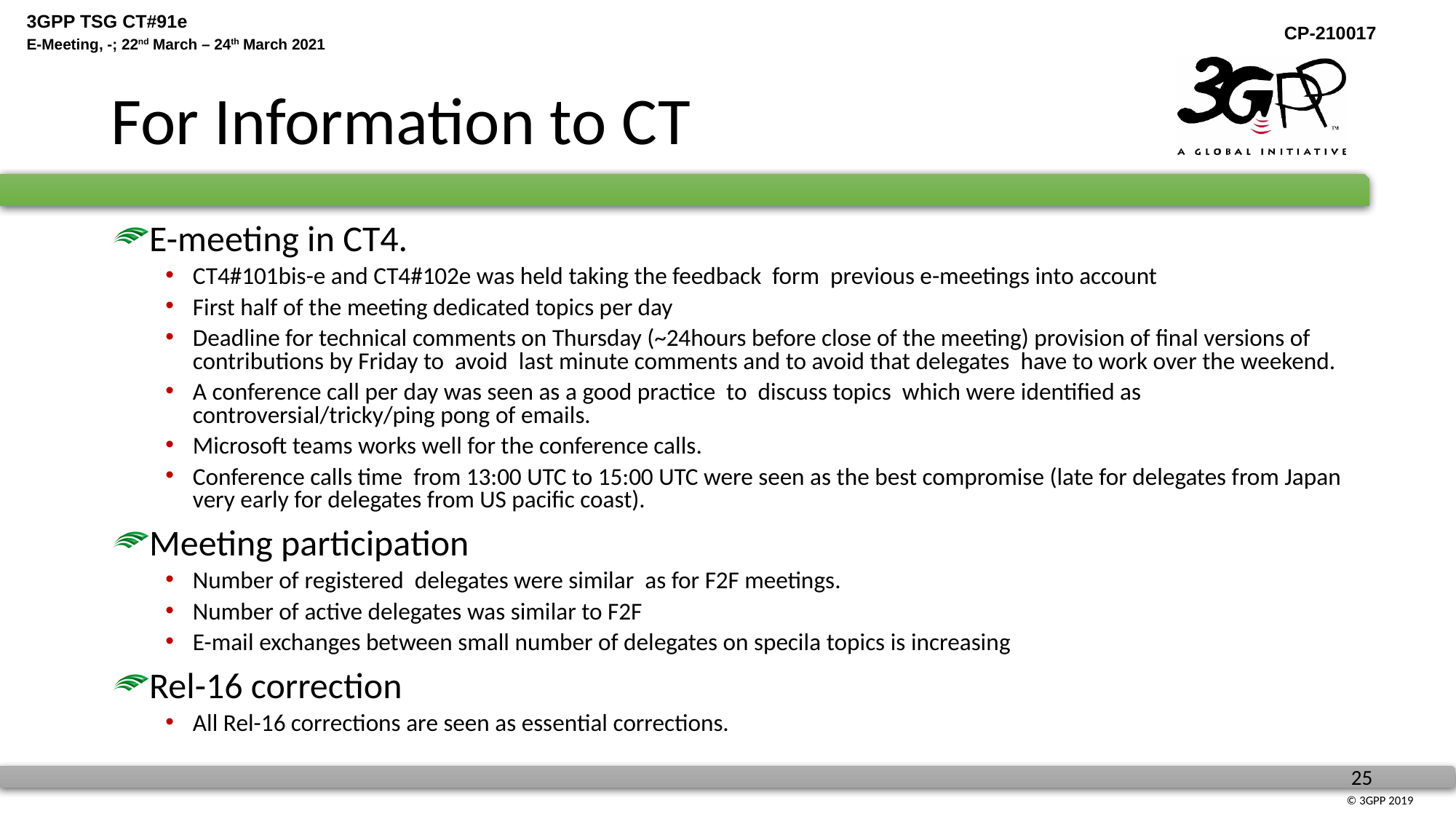

# For Information to CT
E-meeting in CT4.
CT4#101bis-e and CT4#102e was held taking the feedback  form  previous e-meetings into account
First half of the meeting dedicated topics per day
Deadline for technical comments on Thursday (~24hours before close of the meeting) provision of final versions of contributions by Friday to  avoid  last minute comments and to avoid that delegates  have to work over the weekend.
A conference call per day was seen as a good practice  to  discuss topics  which were identified as controversial/tricky/ping pong of emails.
Microsoft teams works well for the conference calls.
Conference calls time  from 13:00 UTC to 15:00 UTC were seen as the best compromise (late for delegates from Japan very early for delegates from US pacific coast).
Meeting participation
Number of registered  delegates were similar  as for F2F meetings.
Number of active delegates was similar to F2F
E-mail exchanges between small number of delegates on specila topics is increasing
Rel-16 correction
All Rel-16 corrections are seen as essential corrections.